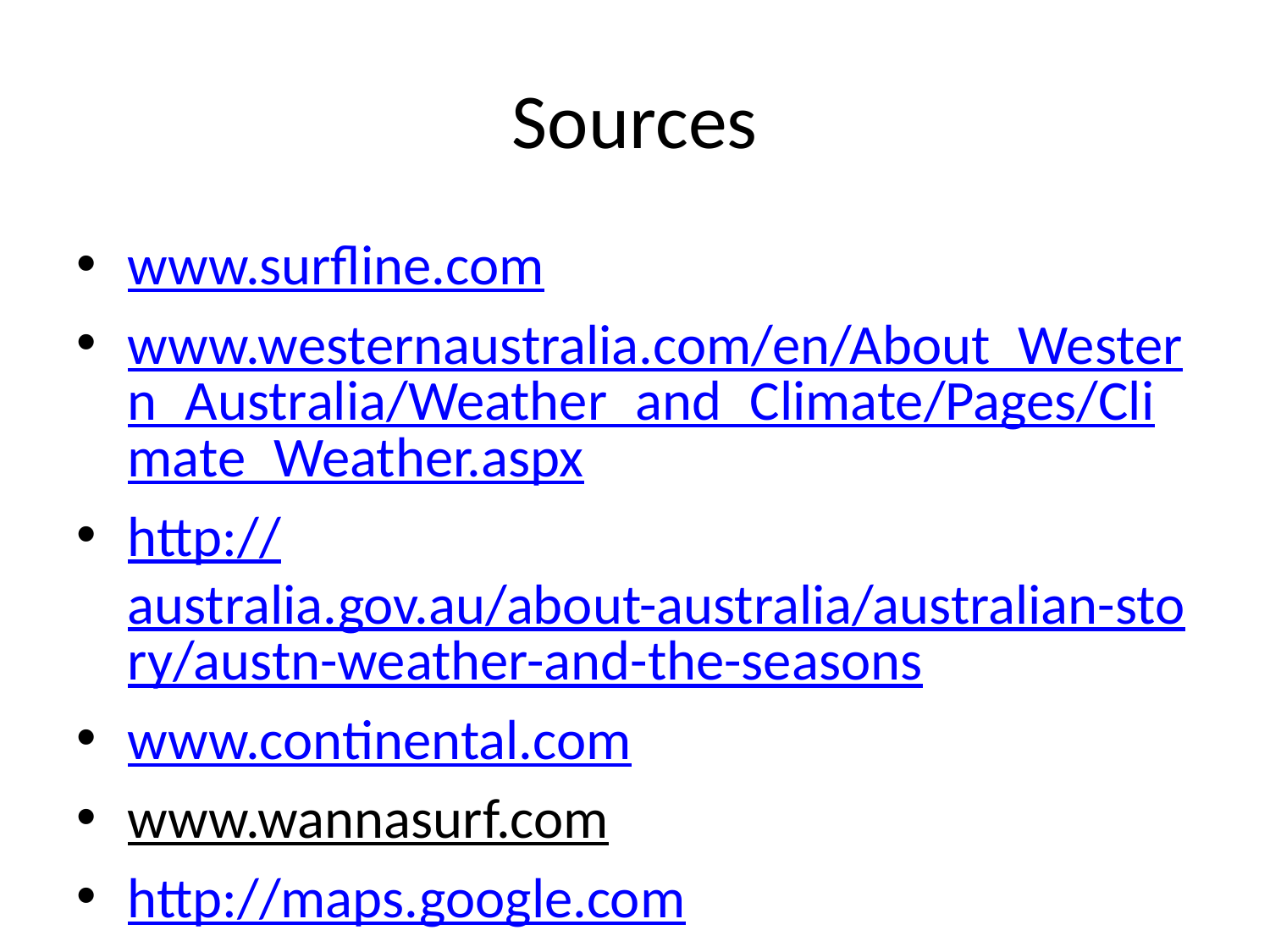

# Sources
www.surfline.com
www.westernaustralia.com/en/About_Western_Australia/Weather_and_Climate/Pages/Climate_Weather.aspx
http://australia.gov.au/about-australia/australian-story/austn-weather-and-the-seasons
www.continental.com
www.wannasurf.com
http://maps.google.com